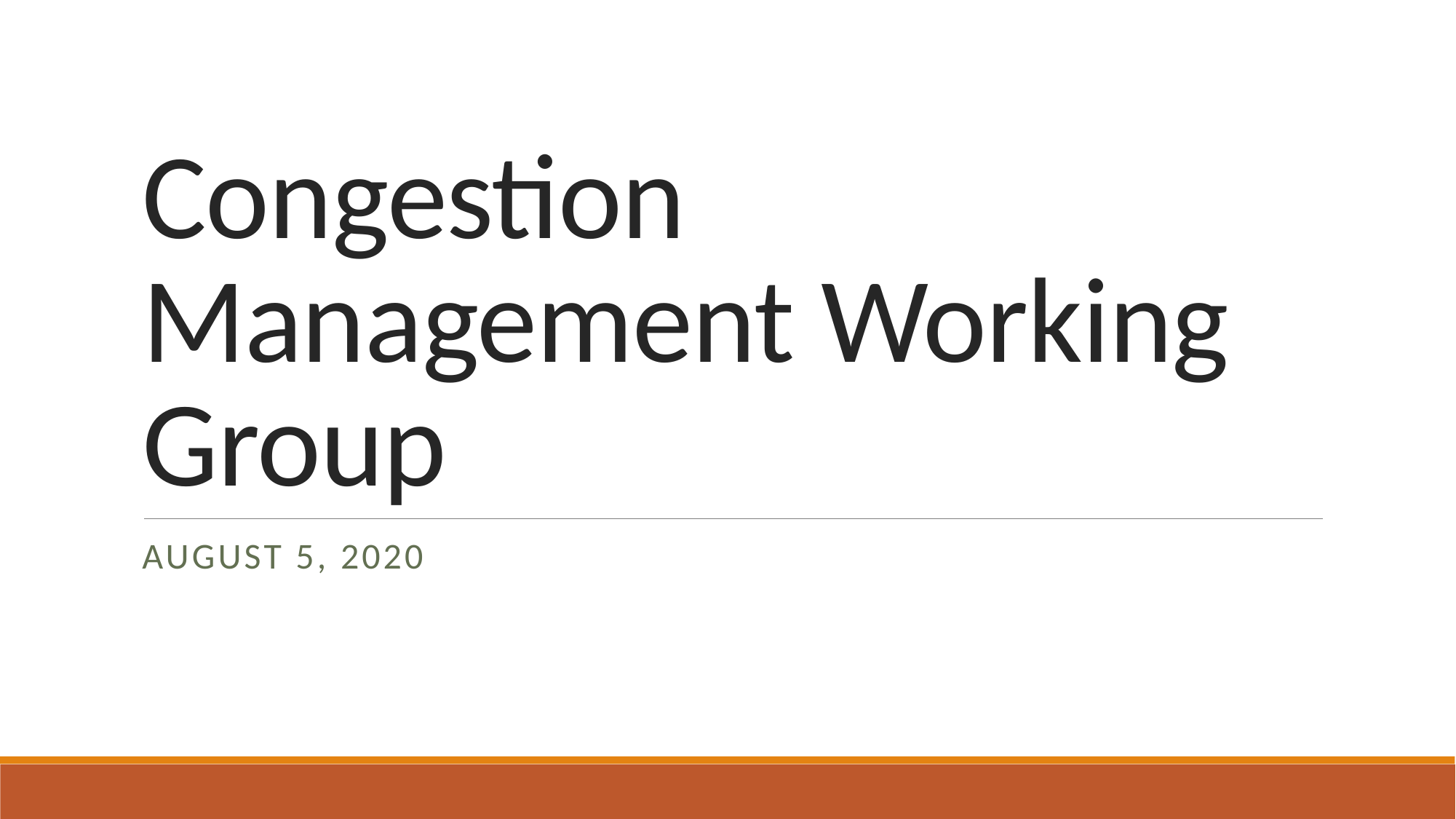

# Congestion Management Working Group
August 5, 2020